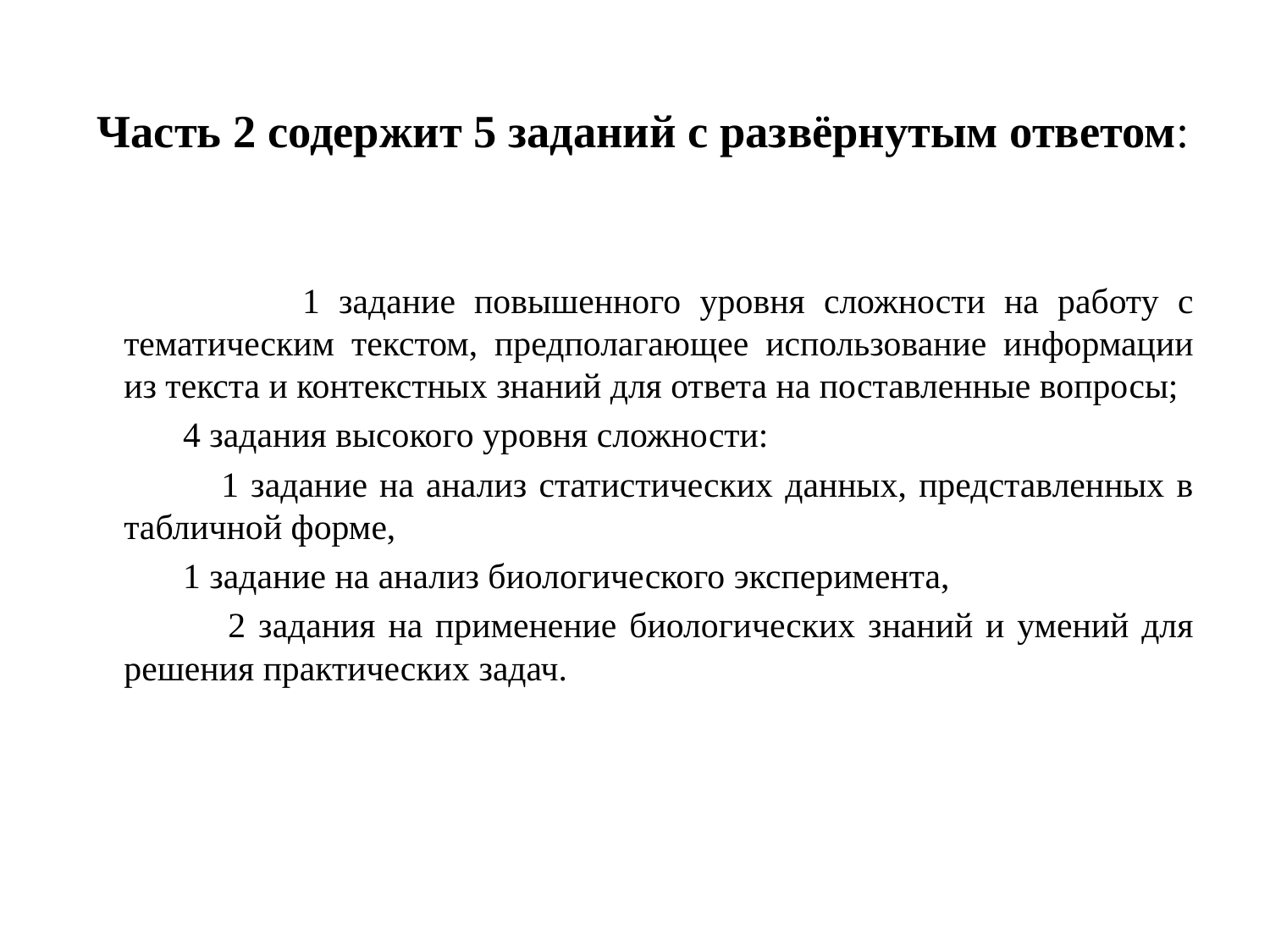

# Часть 2 содержит 5 заданий с развёрнутым ответом:

            1 задание повышенного уровня сложности на работу с тематическим текстом, предполагающее использование информации из текста и контекстных знаний для ответа на поставленные вопросы;
            4 задания высокого уровня сложности:
            1 задание на анализ статистических данных, представленных в табличной форме,
            1 задание на анализ биологического эксперимента,
            2 задания на применение биологических знаний и умений для решения практических задач.